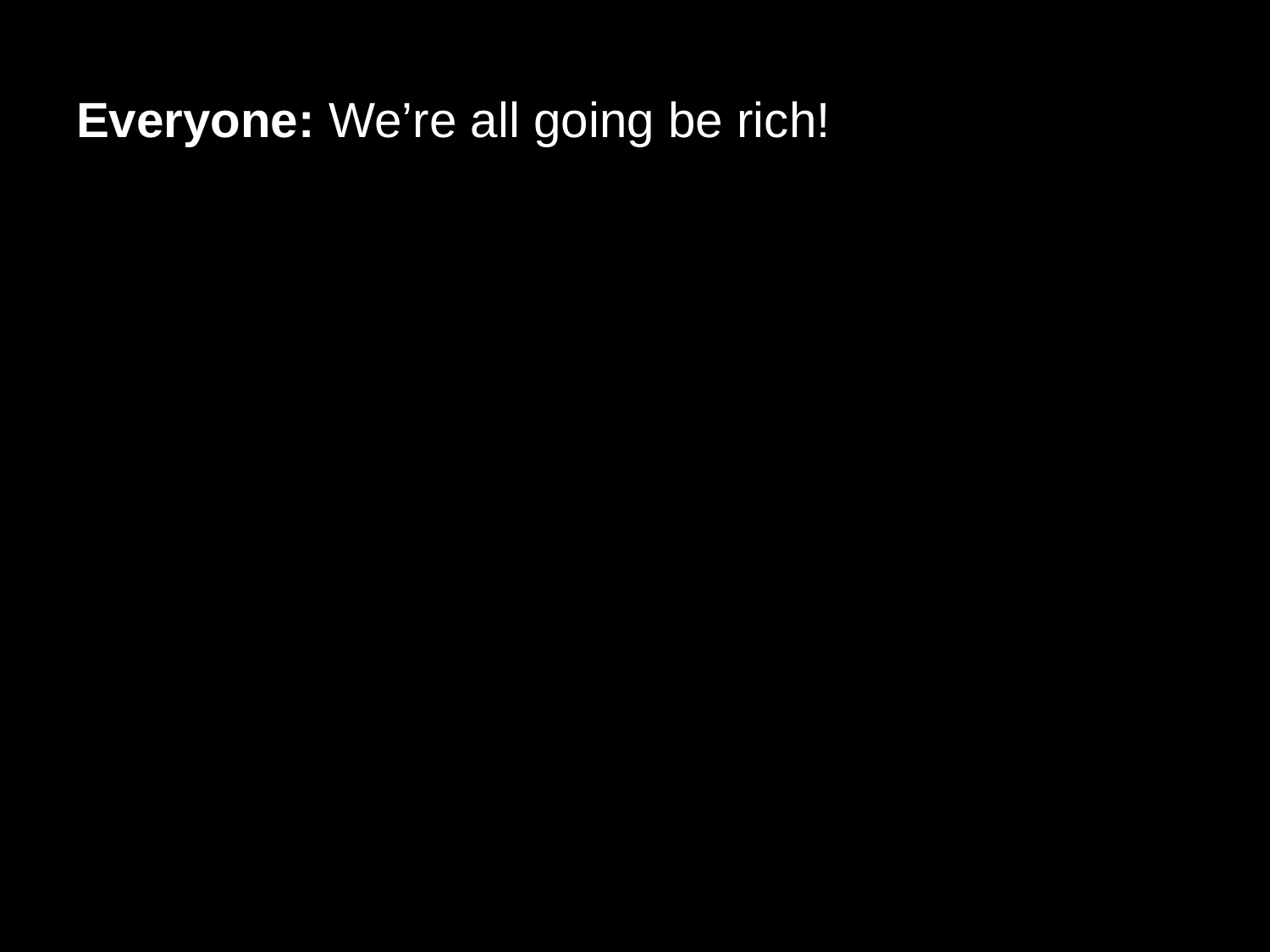

# Everyone: We’re all going be rich!